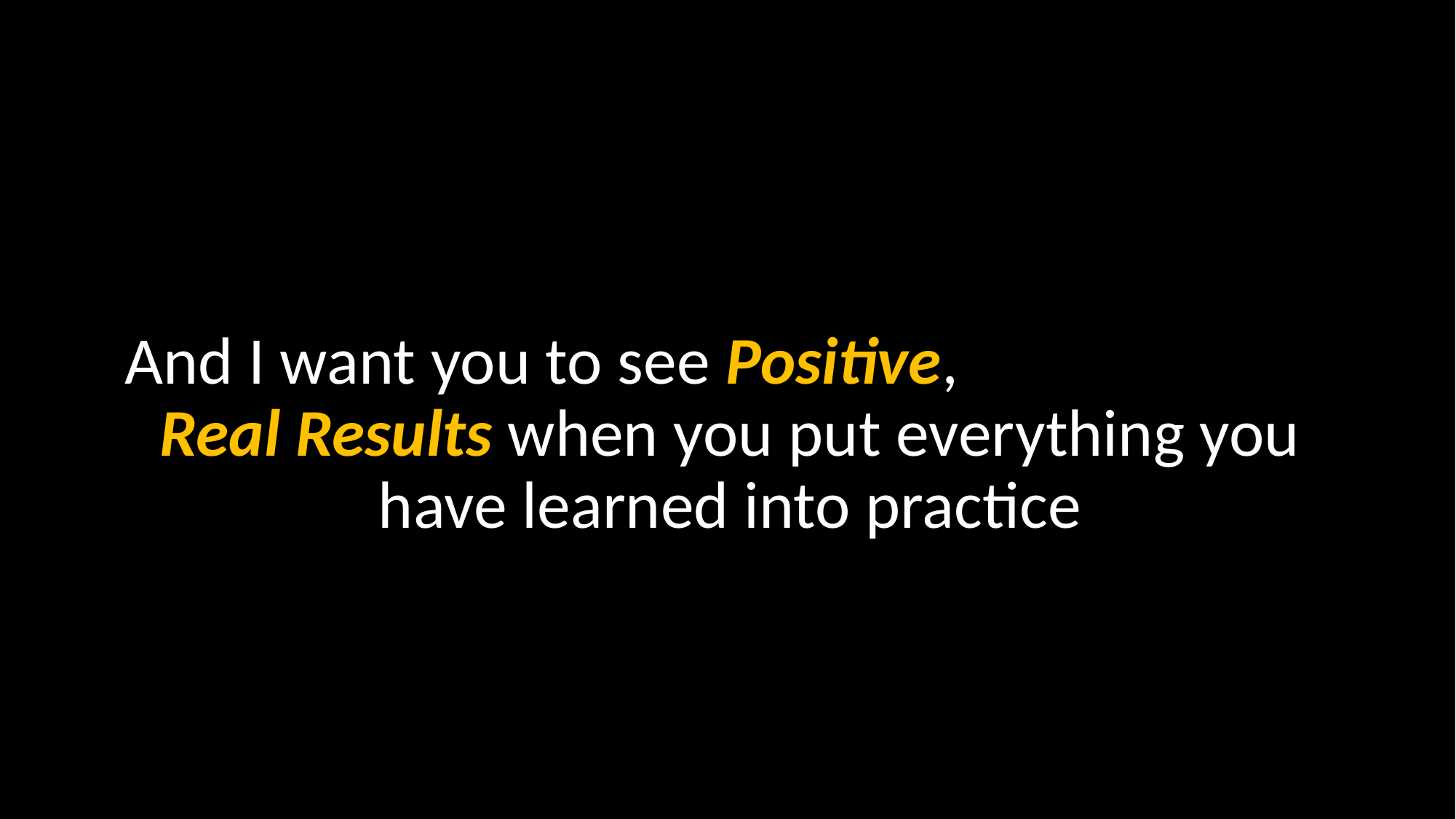

And I want you to see Positive,                          Real Results when you put everything you have learned into practice